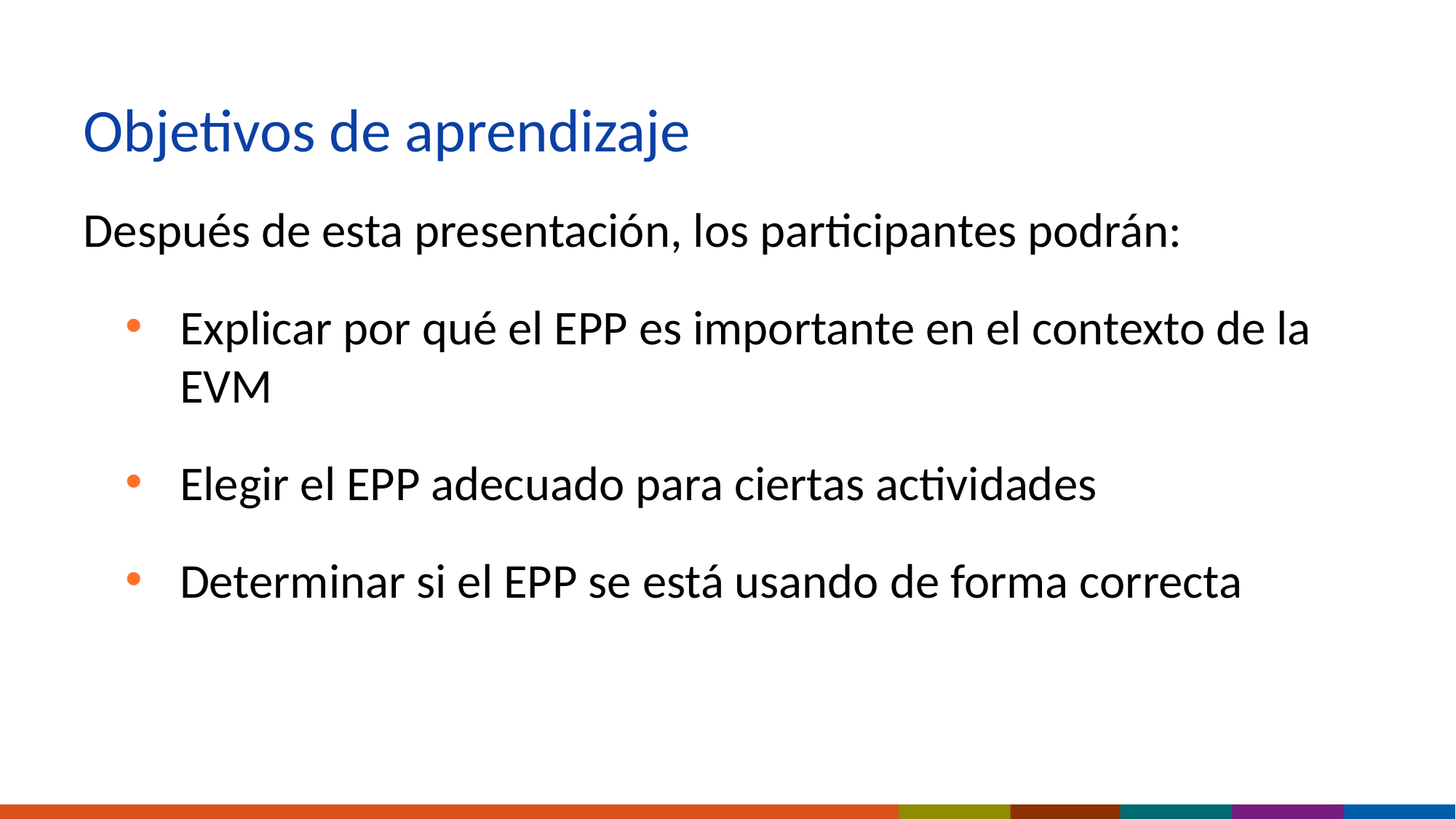

# Objetivos de aprendizaje
Después de esta presentación, los participantes podrán:
Explicar por qué el EPP es importante en el contexto de la EVM
Elegir el EPP adecuado para ciertas actividades
Determinar si el EPP se está usando de forma correcta